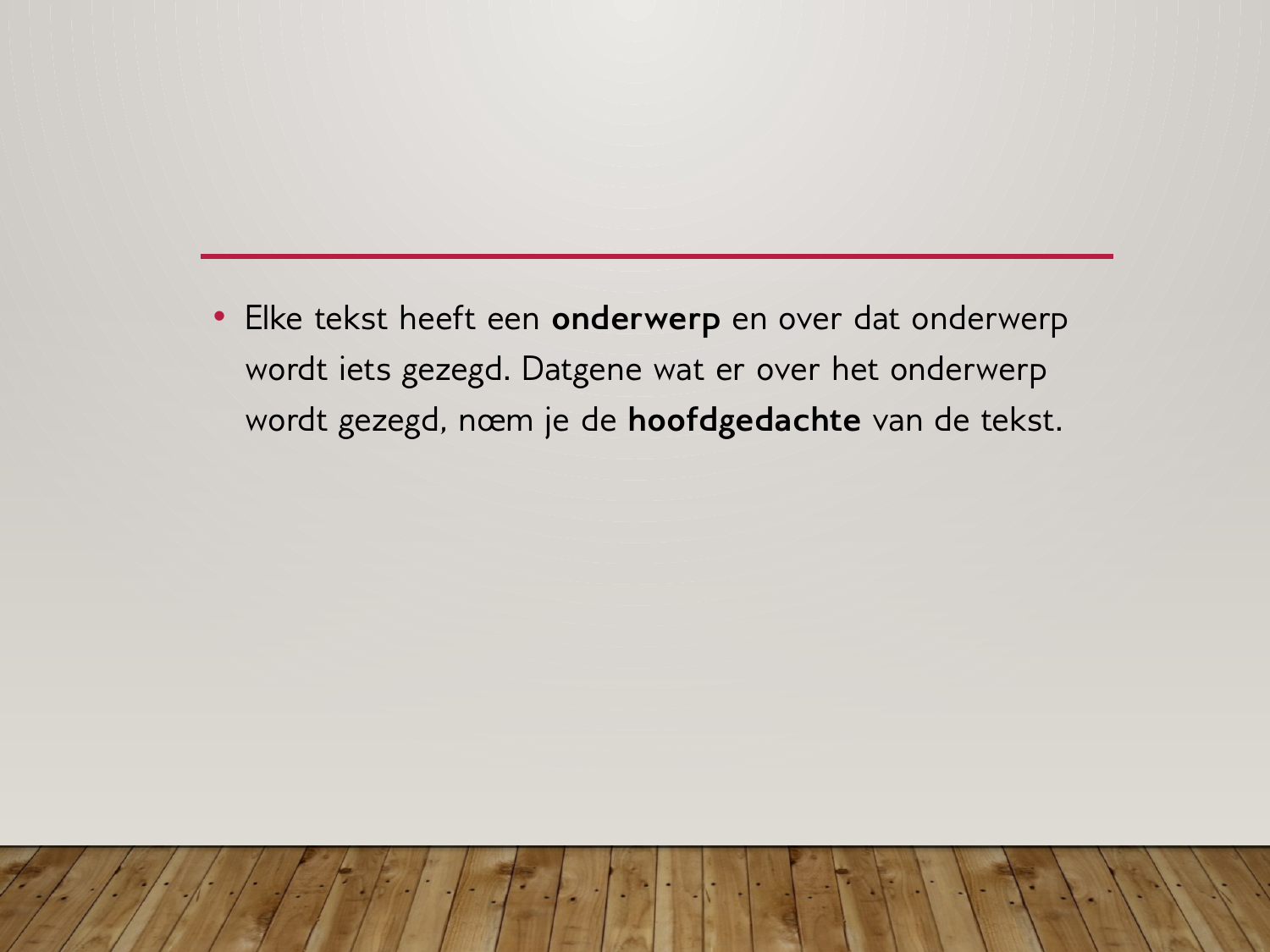

#
Elke tekst heeft een onderwerp en over dat onderwerp wordt iets gezegd. Datgene wat er over het onderwerp wordt gezegd, noem je de hoofdgedachte van de tekst.